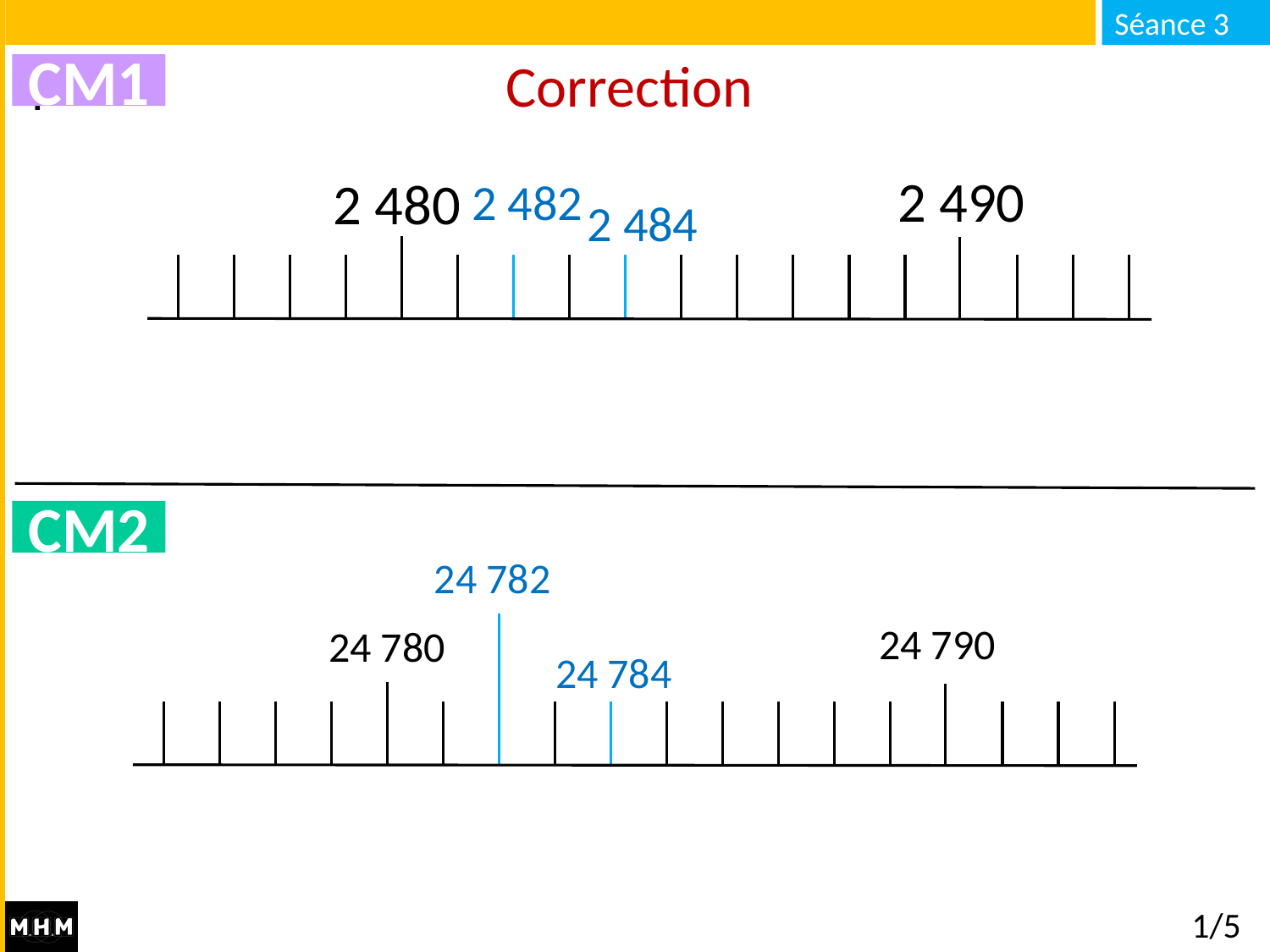

# Correction
CM1
2 490
2 480
2 482
2 484
CM2
24 782
24 790
24 780
24 784
1/5